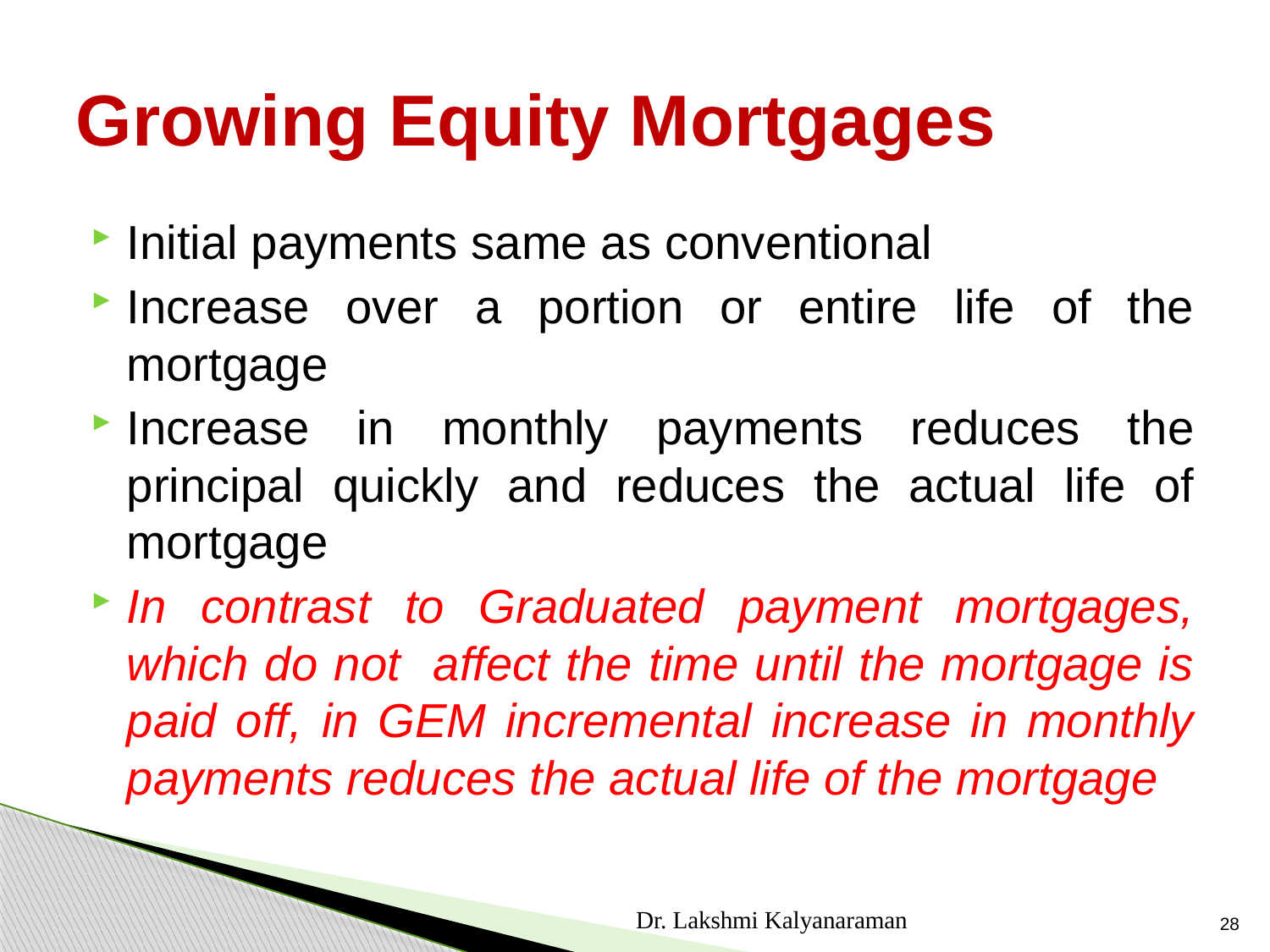

# Growing Equity Mortgages
Initial payments same as conventional
Increase over a portion or entire life of the mortgage
Increase in monthly payments reduces the principal quickly and reduces the actual life of mortgage
In contrast to Graduated payment mortgages, which do not  affect the time until the mortgage is paid off, in GEM incremental increase in monthly payments reduces the actual life of the mortgage
Dr. Lakshmi Kalyanaraman
28